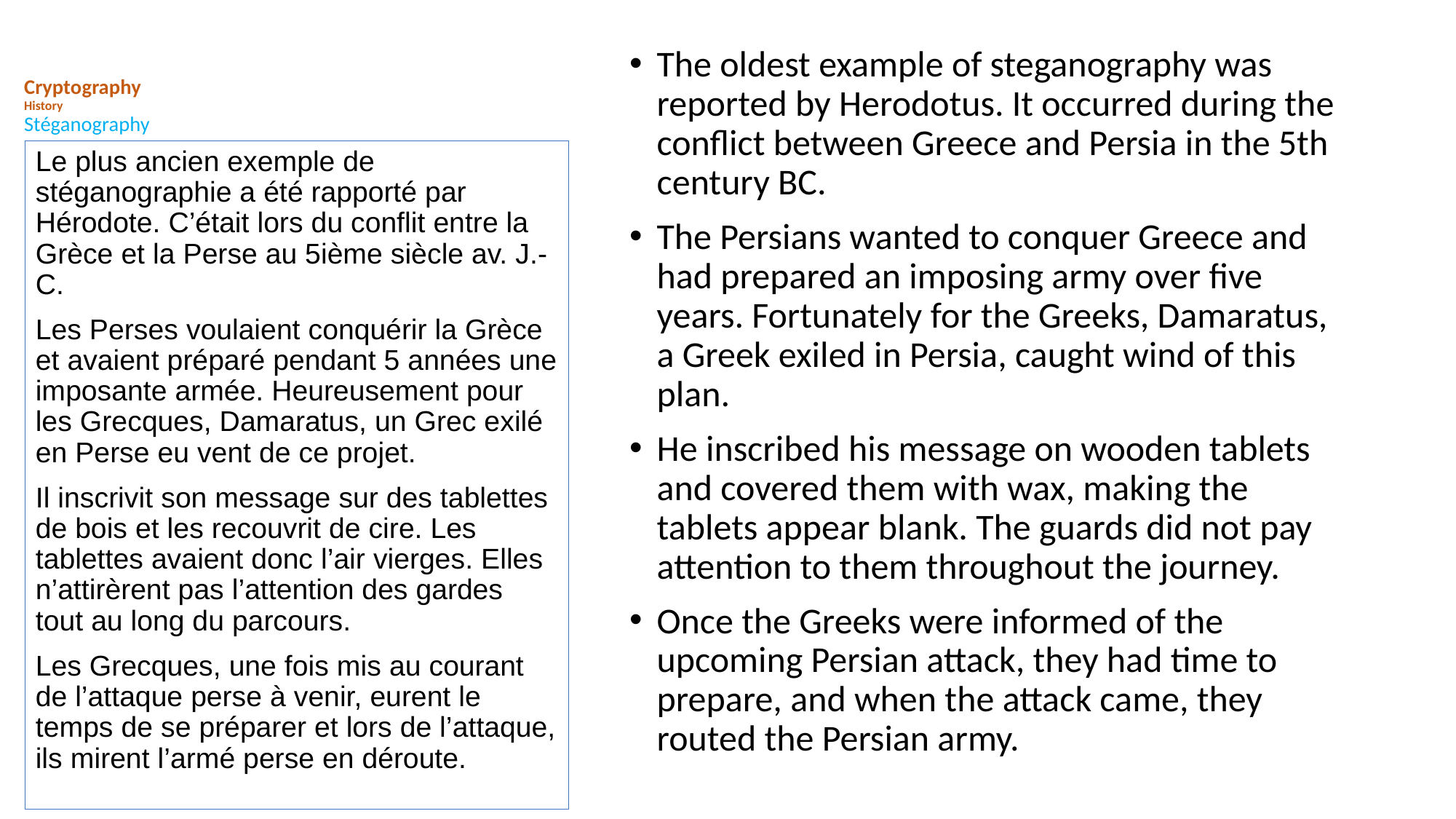

The oldest example of steganography was reported by Herodotus. It occurred during the conflict between Greece and Persia in the 5th century BC.
The Persians wanted to conquer Greece and had prepared an imposing army over five years. Fortunately for the Greeks, Damaratus, a Greek exiled in Persia, caught wind of this plan.
He inscribed his message on wooden tablets and covered them with wax, making the tablets appear blank. The guards did not pay attention to them throughout the journey.
Once the Greeks were informed of the upcoming Persian attack, they had time to prepare, and when the attack came, they routed the Persian army.
# Cryptography History Stéganography
Le plus ancien exemple de stéganographie a été rapporté par Hérodote. C’était lors du conflit entre la Grèce et la Perse au 5ième siècle av. J.-C.
Les Perses voulaient conquérir la Grèce et avaient préparé pendant 5 années une imposante armée. Heureusement pour les Grecques, Damaratus, un Grec exilé en Perse eu vent de ce projet.
Il inscrivit son message sur des tablettes de bois et les recouvrit de cire. Les tablettes avaient donc l’air vierges. Elles n’attirèrent pas l’attention des gardes tout au long du parcours.
Les Grecques, une fois mis au courant de l’attaque perse à venir, eurent le temps de se préparer et lors de l’attaque, ils mirent l’armé perse en déroute.